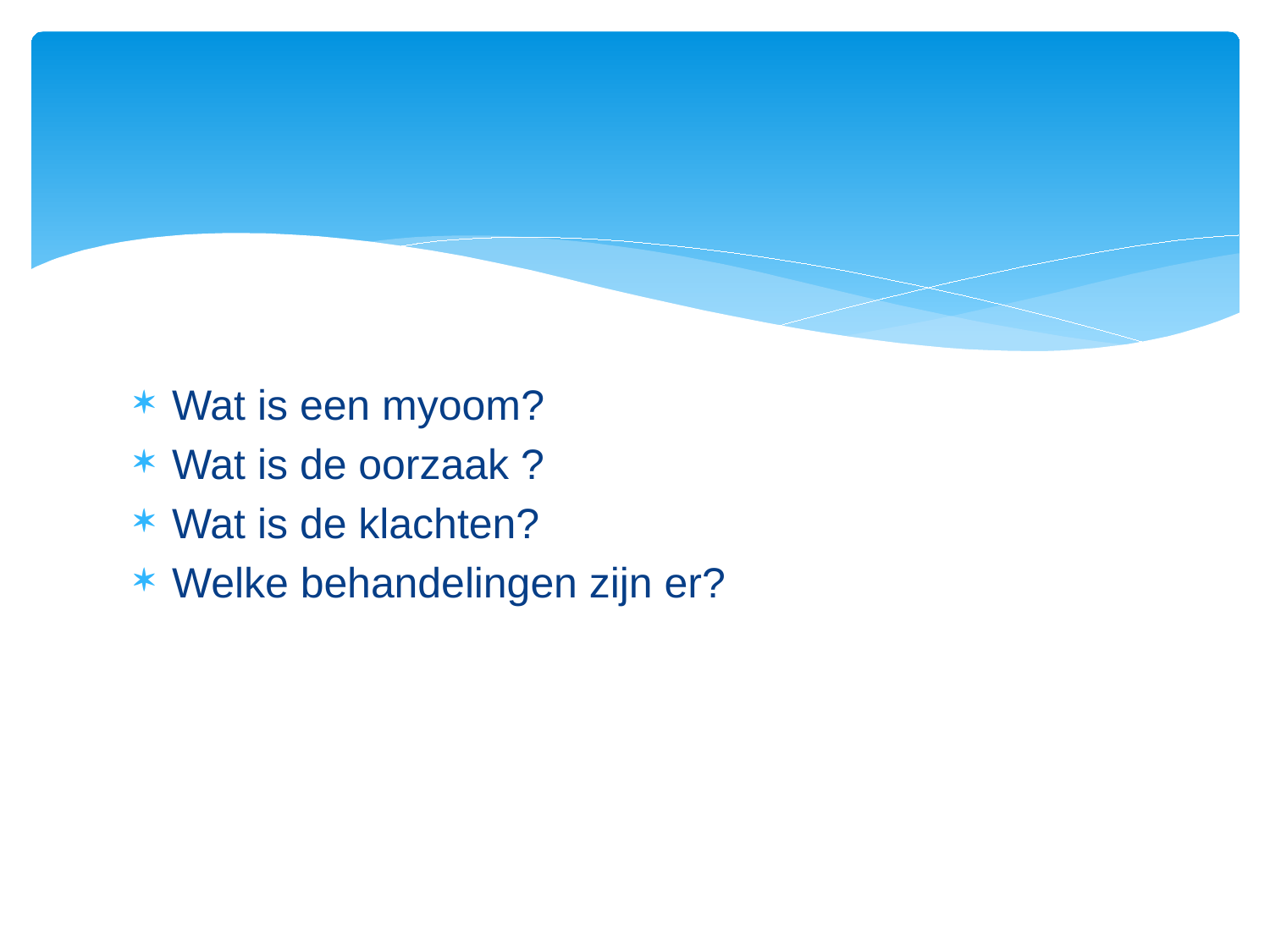

#
Wat is een myoom?
Wat is de oorzaak ?
Wat is de klachten?
Welke behandelingen zijn er?